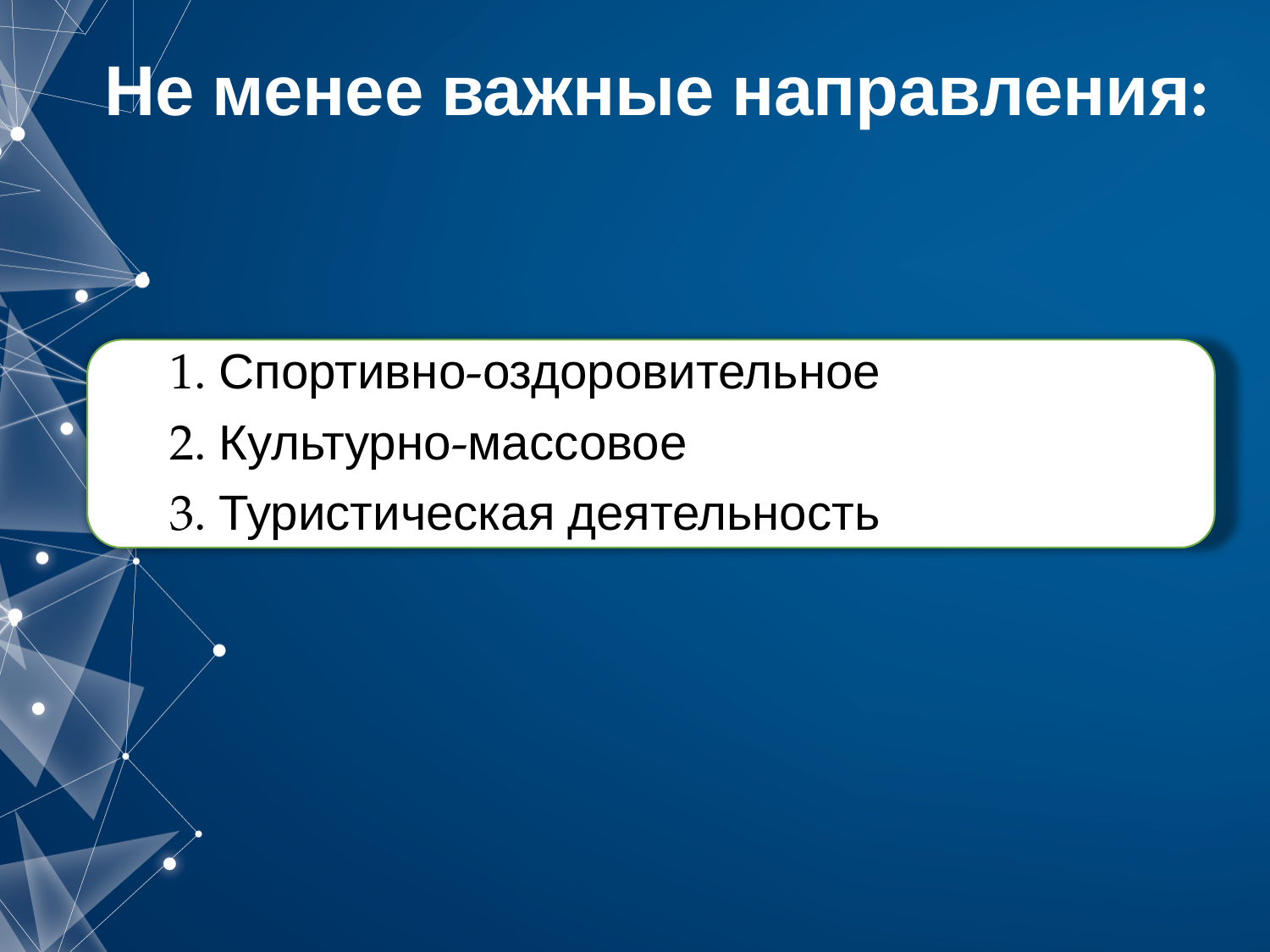

# Не менее важные направления:

1. Спортивно-оздоровительное
2. Культурно-массовое
3. Туристическая деятельность